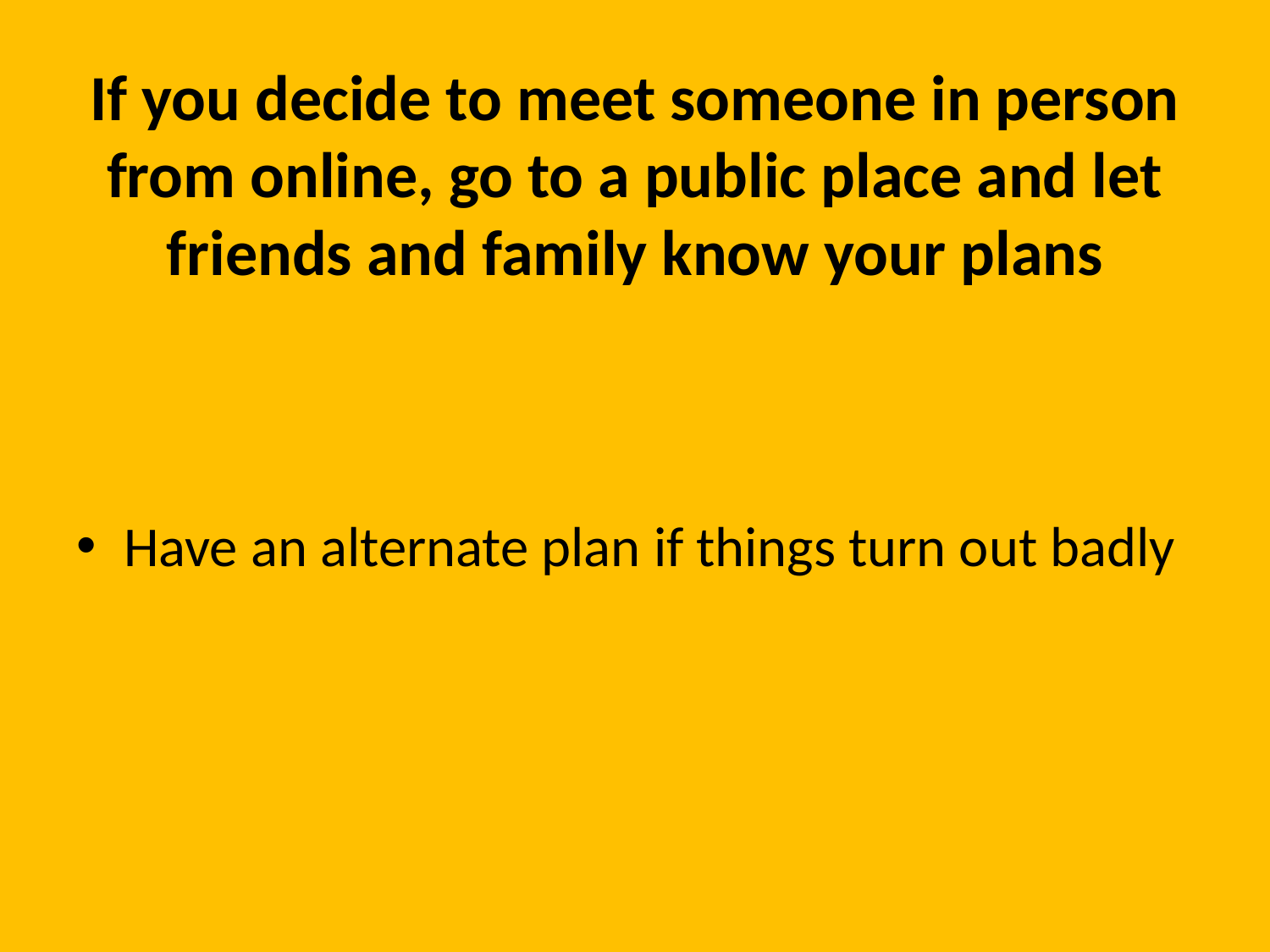

# If you decide to meet someone in person from online, go to a public place and let friends and family know your plans

Have an alternate plan if things turn out badly